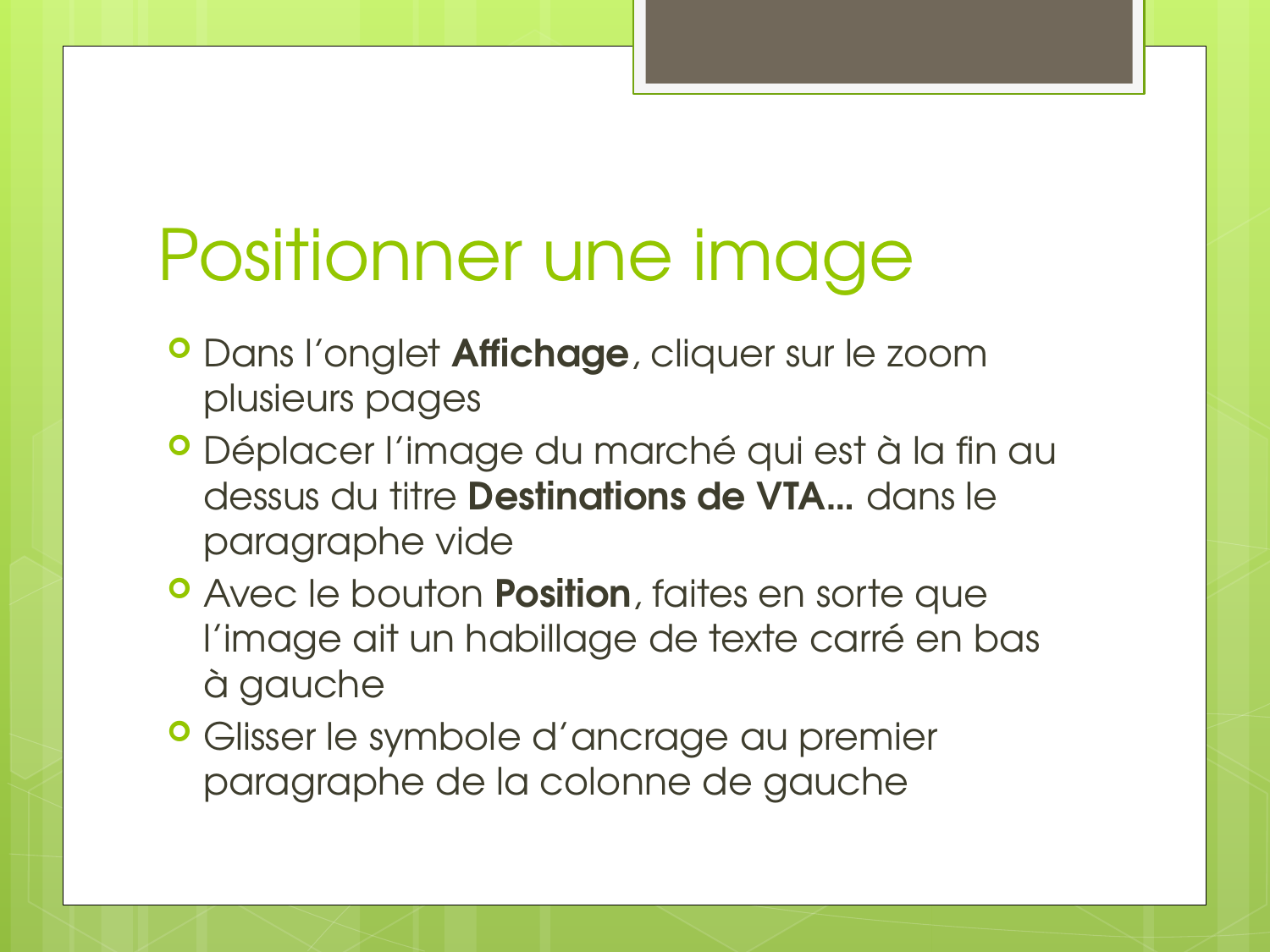

# Positionner une image
Dans l’onglet Affichage, cliquer sur le zoom plusieurs pages
Déplacer l’image du marché qui est à la fin au dessus du titre Destinations de VTA… dans le paragraphe vide
Avec le bouton Position, faites en sorte que l’image ait un habillage de texte carré en bas à gauche
Glisser le symbole d’ancrage au premier paragraphe de la colonne de gauche